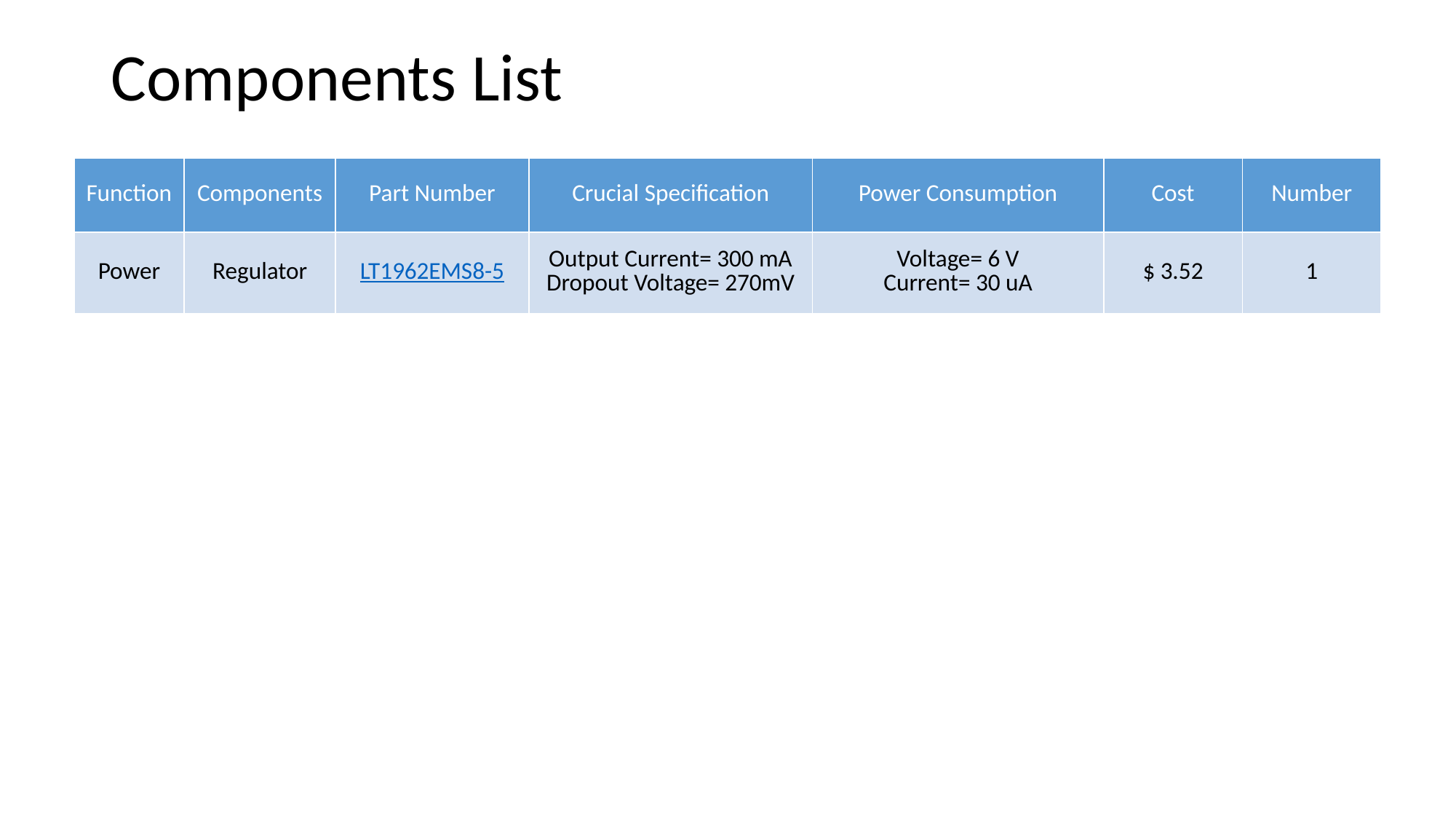

# Components List
| Function | Components | Part Number | Crucial Specification | Power Consumption | Cost | Number |
| --- | --- | --- | --- | --- | --- | --- |
| Power | Regulator | LT1962EMS8-5 | Output Current= 300 mA Dropout Voltage= 270mV | Voltage= 6 V Current= 30 uA | $ 3.52 | 1 |